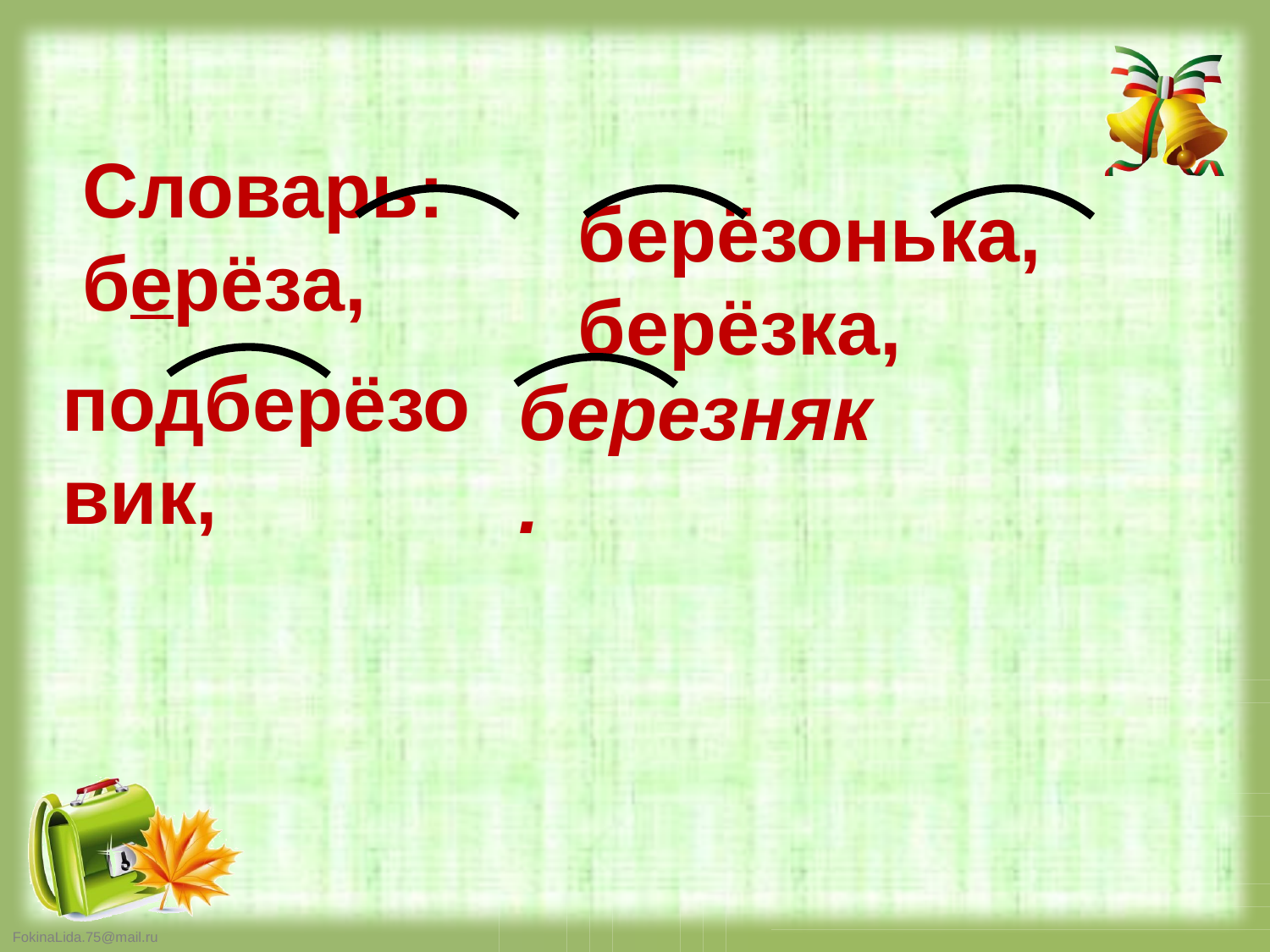

# Словарь: берёза,

берёзонька, берёзка,

подберёзовик,
березняк.